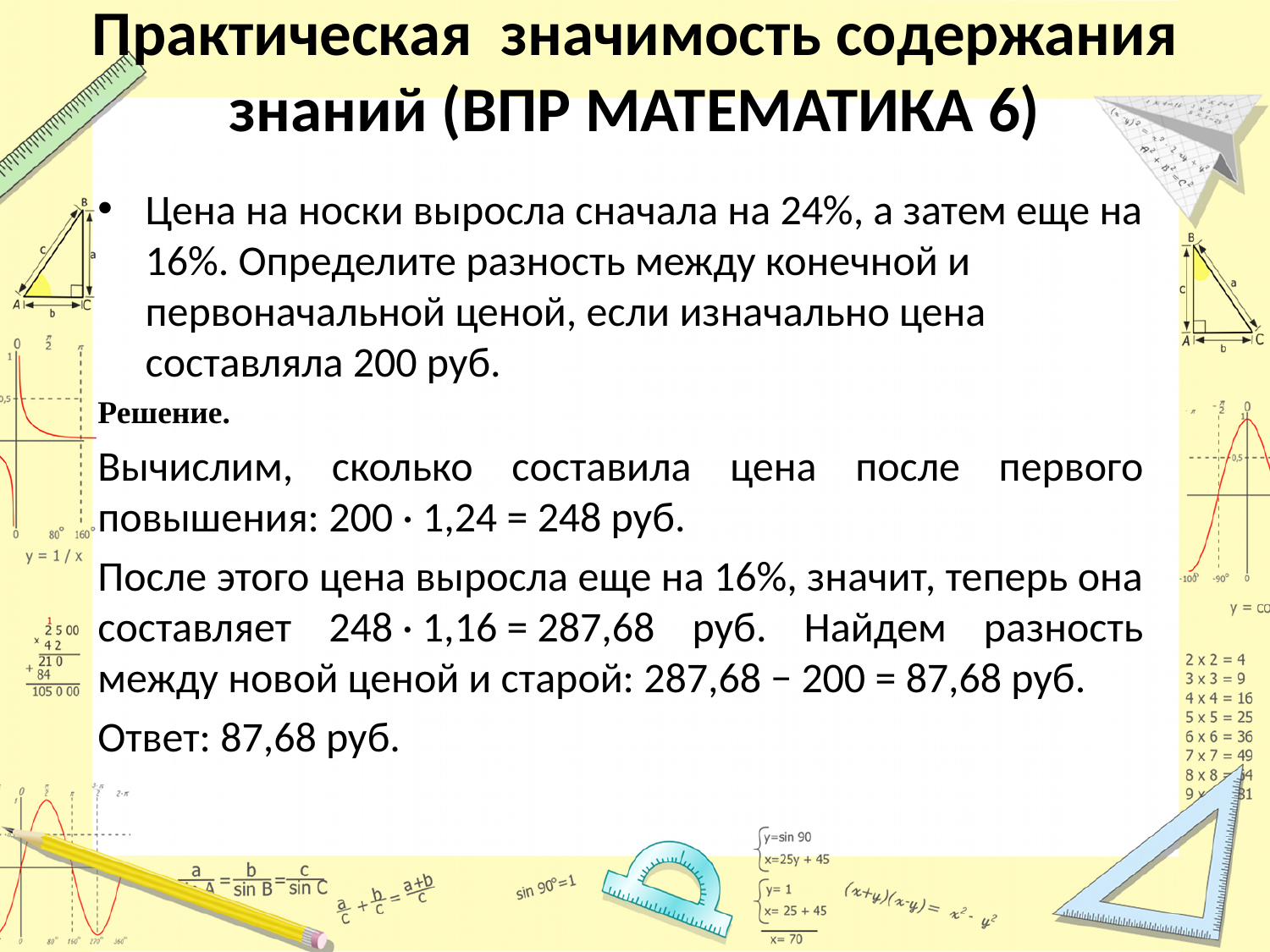

# Практическая  значимость содержания знаний (ВПР МАТЕМАТИКА 6)
Цена на носки выросла сначала на 24%, а затем еще на 16%. Определите разность между конечной и первоначальной ценой, если изначально цена составляла 200 руб.
Решение.
Вычислим, сколько составила цена после первого повышения: 200 · 1,24 = 248 руб.
После этого цена выросла еще на 16%, значит, теперь она составляет 248 · 1,16 = 287,68 руб. Найдем разность между новой ценой и старой: 287,68 − 200 = 87,68 руб.
Ответ: 87,68 руб.